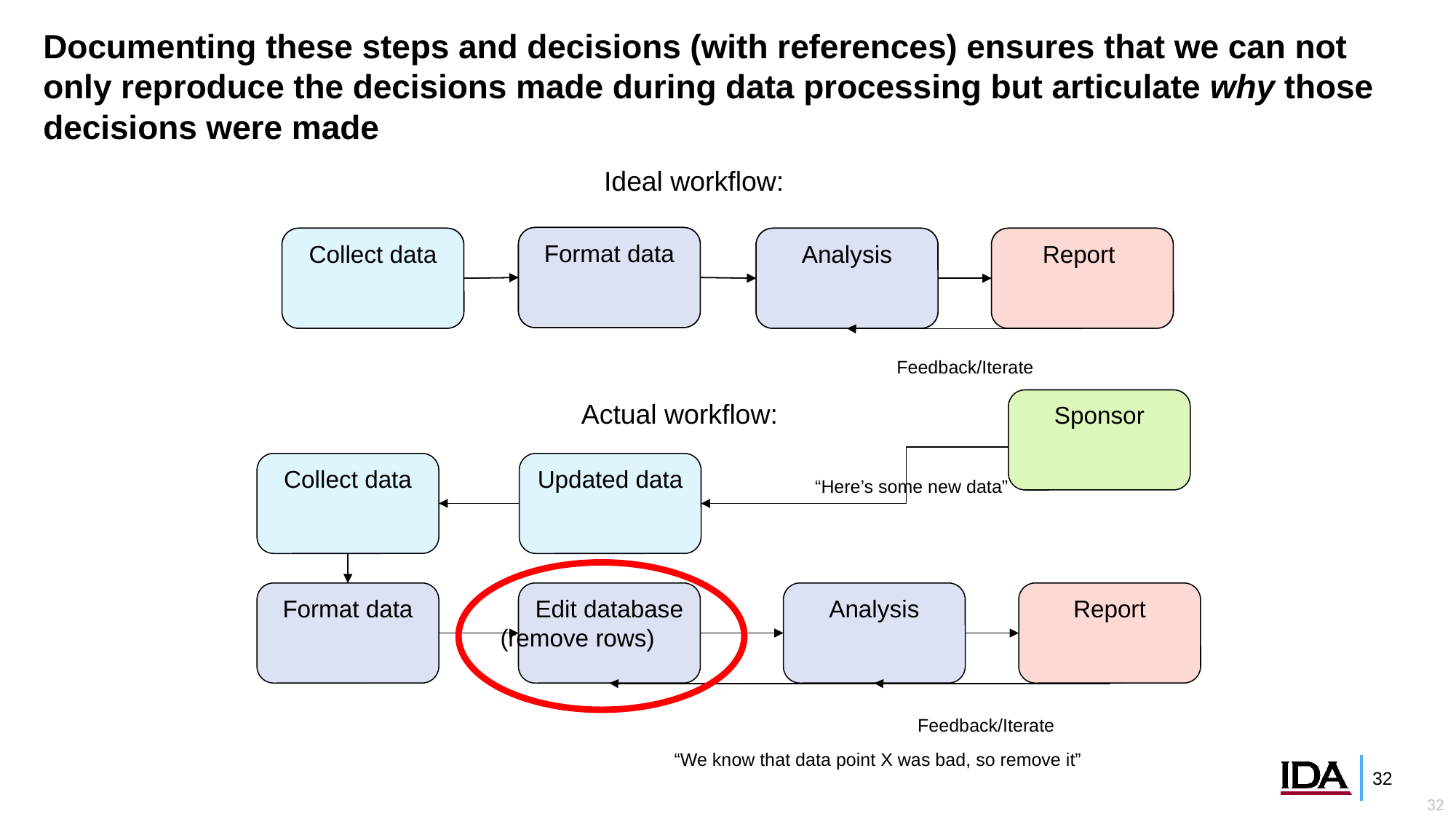

Documenting these steps and decisions (with references) ensures that we can not only reproduce the decisions made during data processing but articulate why those decisions were made
Ideal workflow:
Format data
Format data
Collect data
Collect data
Analysis
Analysis
Get DOTE
input
Report
Feedback/Iterate
Sponsor
Actual workflow:
Collect data
Updated data
“Here’s some new data”

Format data
Edit database
(remove rows)
Analysis
Report
Feedback/Iterate
“We know that data point X was bad, so remove it”
32